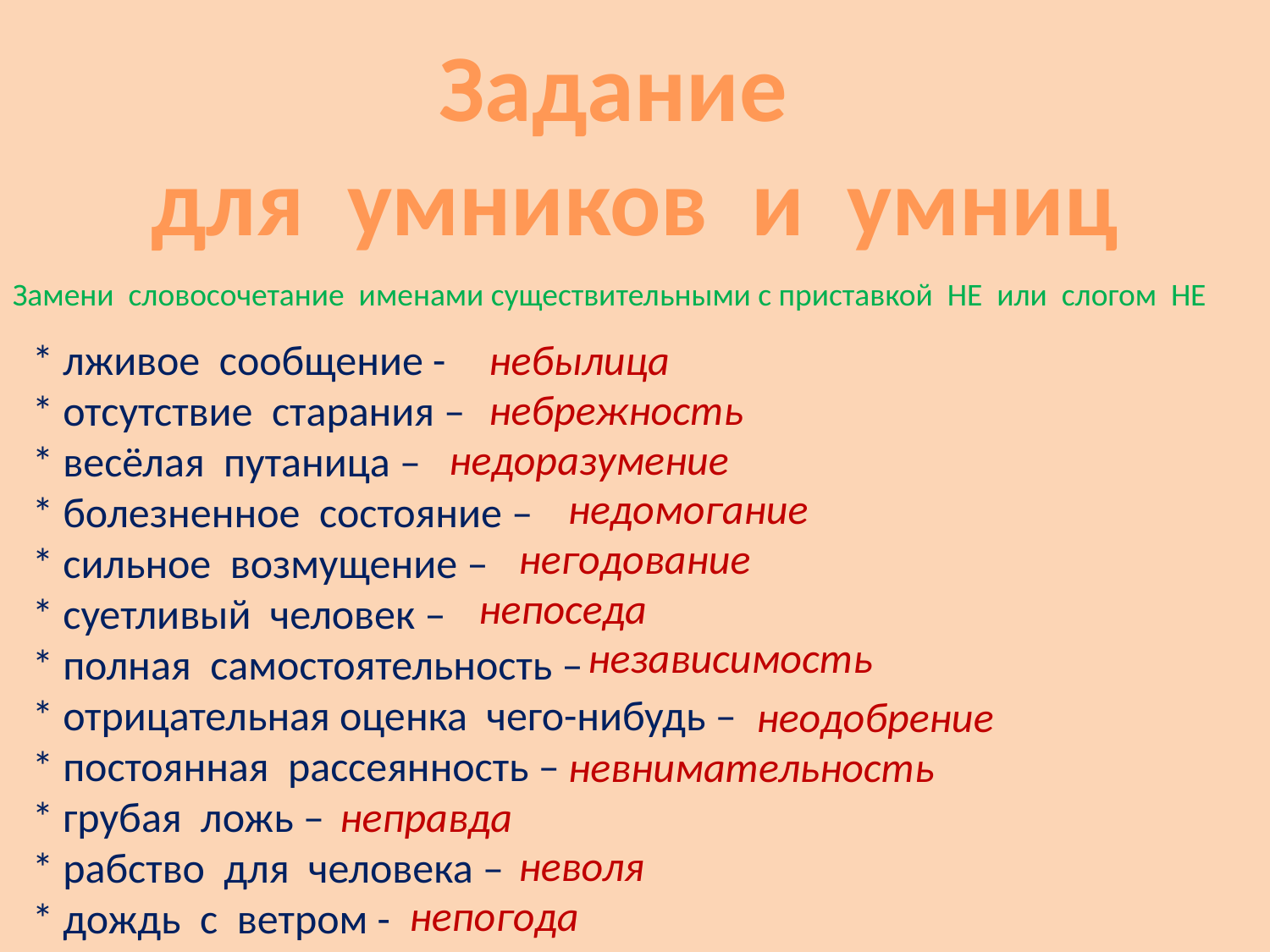

Задание
для  умников  и  умниц
Замени  словосочетание  именами существительными с приставкой  НЕ  или  слогом  НЕ
* лживое  сообщение -
* отсутствие  старания –
* весёлая  путаница –
* болезненное  состояние –
* сильное  возмущение –
* суетливый  человек –
* полная  самостоятельность –
* отрицательная оценка  чего-нибудь –
* постоянная  рассеянность –
* грубая  ложь –
* рабство  для  человека –
* дождь  с  ветром -

небылица
небрежность
недоразумение
недомогание
негодование
непоседа
независимость
неодобрение
невнимательность
неправда
неволя
непогода